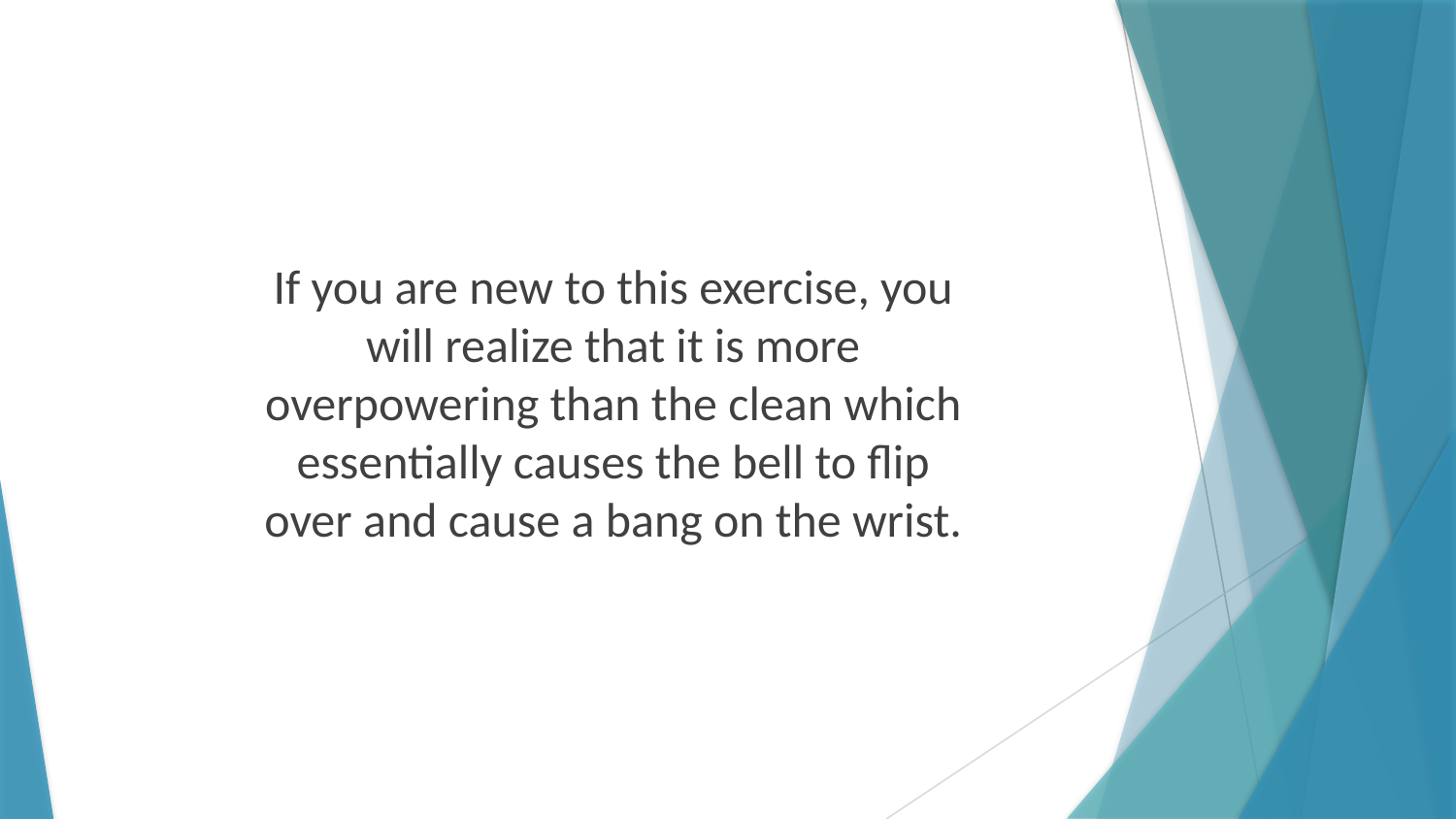

If you are new to this exercise, you will realize that it is more overpowering than the clean which essentially causes the bell to flip over and cause a bang on the wrist.